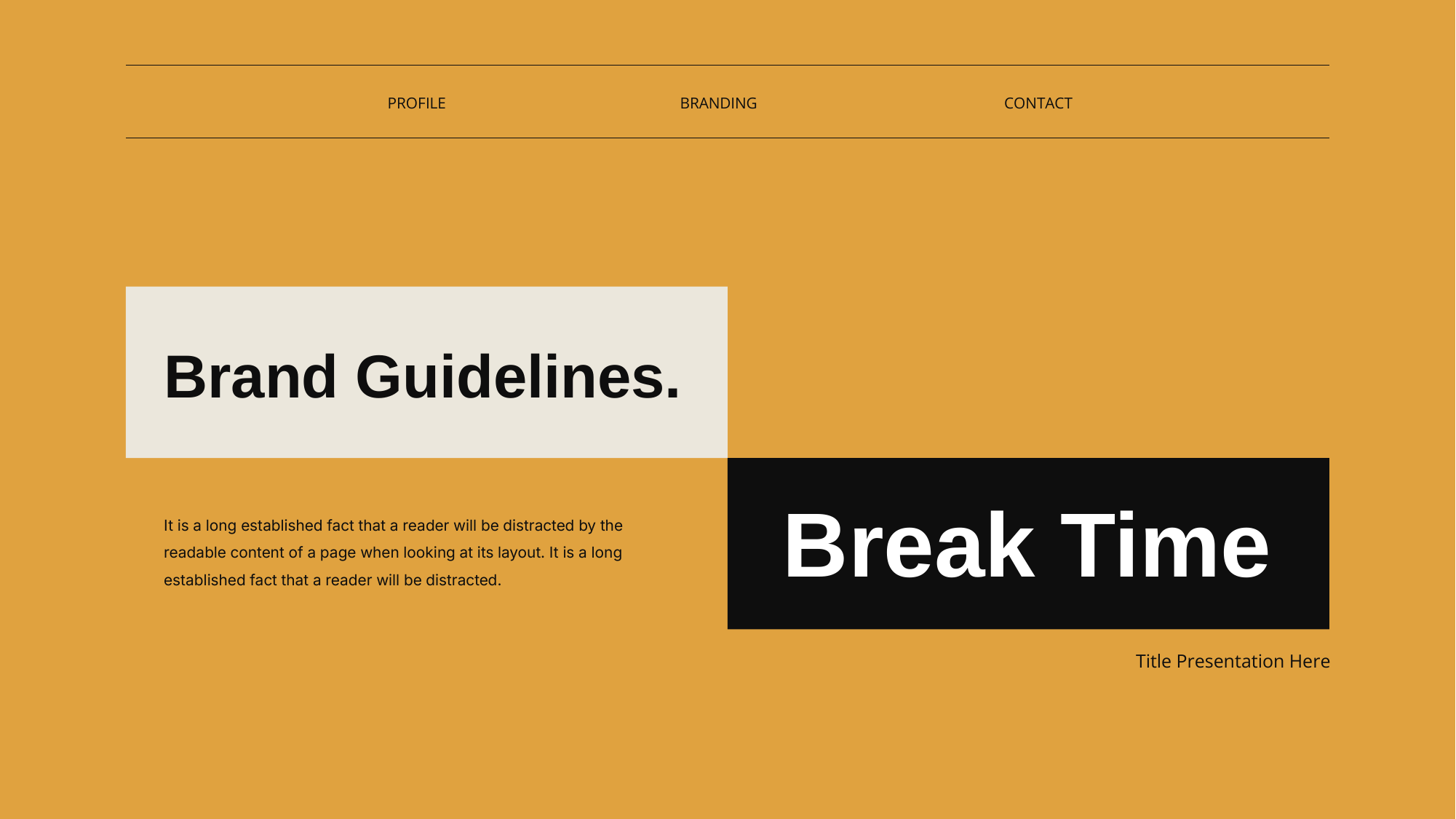

CONTACT
BRANDING
PROFILE

Brand Guidelines.

Break Time
It is a long established fact that a reader will be distracted by the readable content of a page when looking at its layout. It is a long established fact that a reader will be distracted.
Title Presentation Here